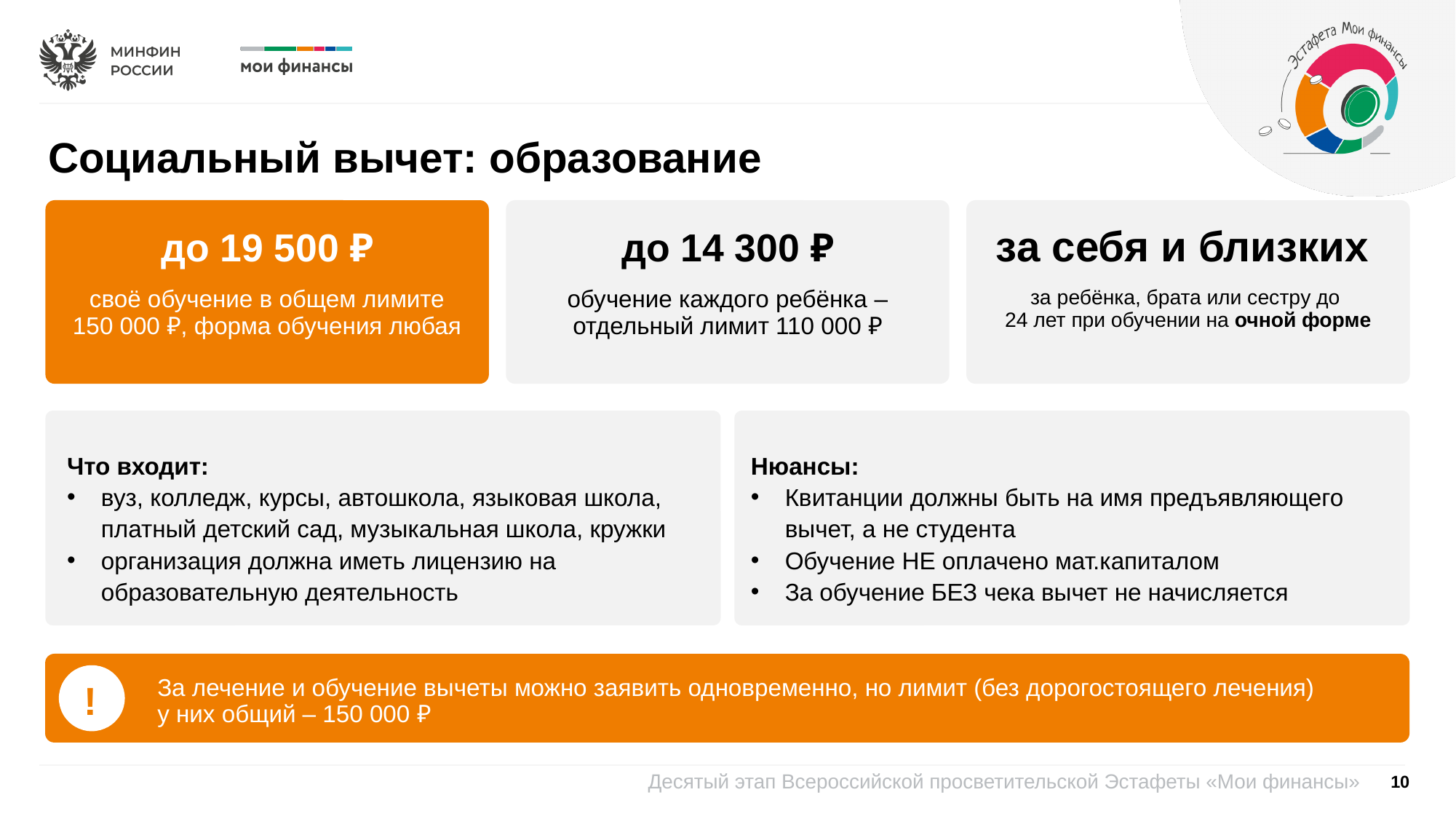

Социальный вычет: образование

за себя и близких
до 19 500 ₽
до 14 300 ₽
своё обучение в общем лимите 150 000 ₽, форма обучения любая
обучение каждого ребёнка – отдельный лимит 110 000 ₽
за ребёнка, брата или сестру до
24 лет при обучении на очной форме

Что входит:
вуз, колледж, курсы, автошкола, языковая школа, платный детский сад, музыкальная школа, кружки
организация должна иметь лицензию на образовательную деятельность

Нюансы:
Квитанции должны быть на имя предъявляющего вычет, а не студента
Обучение НЕ оплачено мат.капиталом
За обучение БЕЗ чека вычет не начисляется

За лечение и обучение вычеты можно заявить одновременно, но лимит (без дорогостоящего лечения) у них общий – 150 000 ₽
!
10